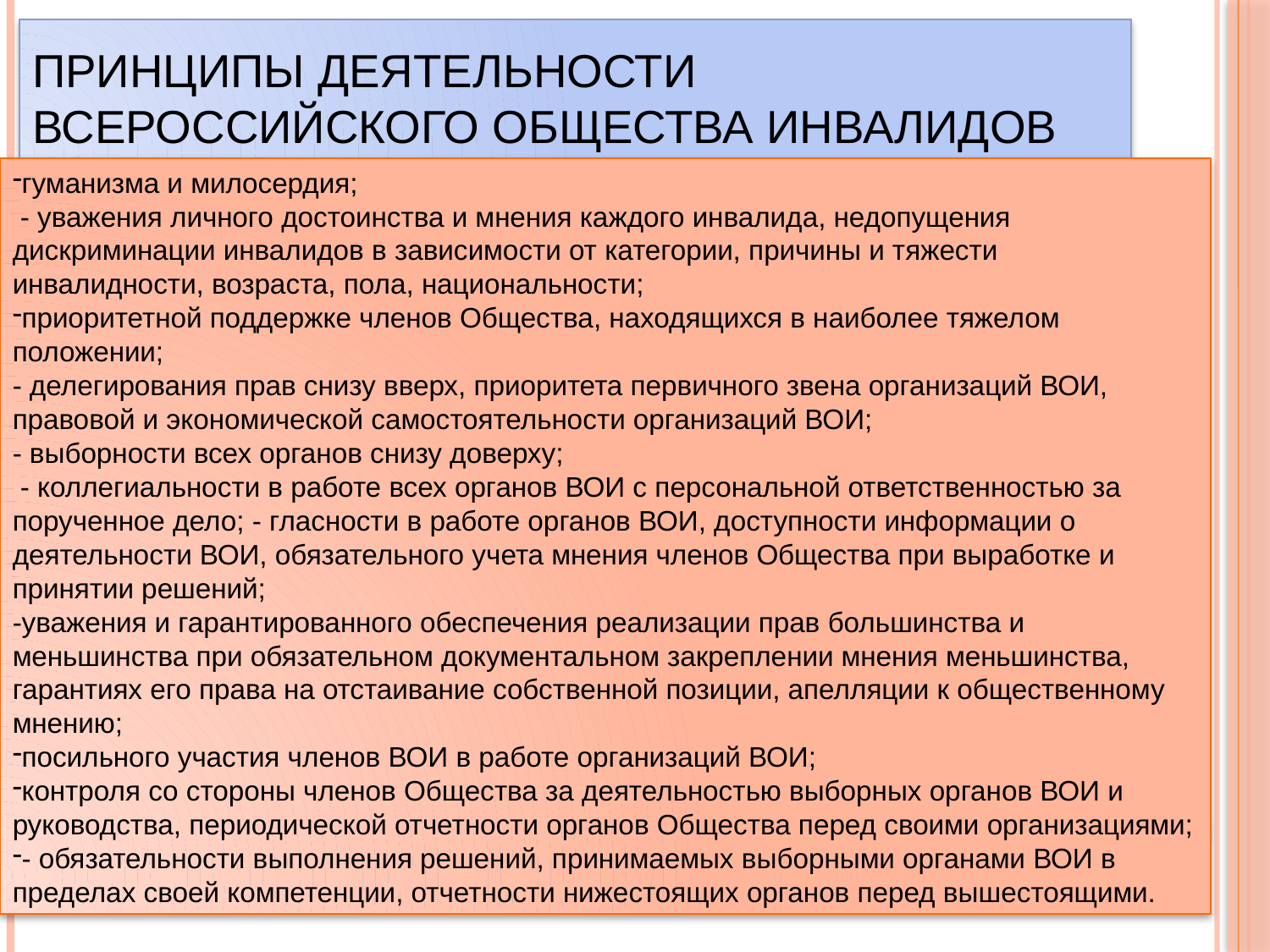

# Принципы деятельности Всероссийского общества инвалидов
гуманизма и милосердия;
 - уважения личного достоинства и мнения каждого инвалида, недопущения дискриминации инвалидов в зависимости от категории, причины и тяжести инвалидности, возраста, пола, национальности;
приоритетной поддержке членов Общества, находящихся в наиболее тяжелом положении;
- делегирования прав снизу вверх, приоритета первичного звена организаций ВОИ, правовой и экономической самостоятельности организаций ВОИ;
- выборности всех органов снизу доверху;
 - коллегиальности в работе всех органов ВОИ с персональной ответственностью за порученное дело; - гласности в работе органов ВОИ, доступности информации о деятельности ВОИ, обязательного учета мнения членов Общества при выработке и принятии решений;
-уважения и гарантированного обеспечения реализации прав большинства и меньшинства при обязательном документальном закреплении мнения меньшинства, гарантиях его права на отстаивание собственной позиции, апелляции к общественному мнению;
посильного участия членов ВОИ в работе организаций ВОИ;
контроля со стороны членов Общества за деятельностью выборных органов ВОИ и руководства, периодической отчетности органов Общества перед своими организациями;
- обязательности выполнения решений, принимаемых выборными органами ВОИ в пределах своей компетенции, отчетности нижестоящих органов перед вышестоящими.